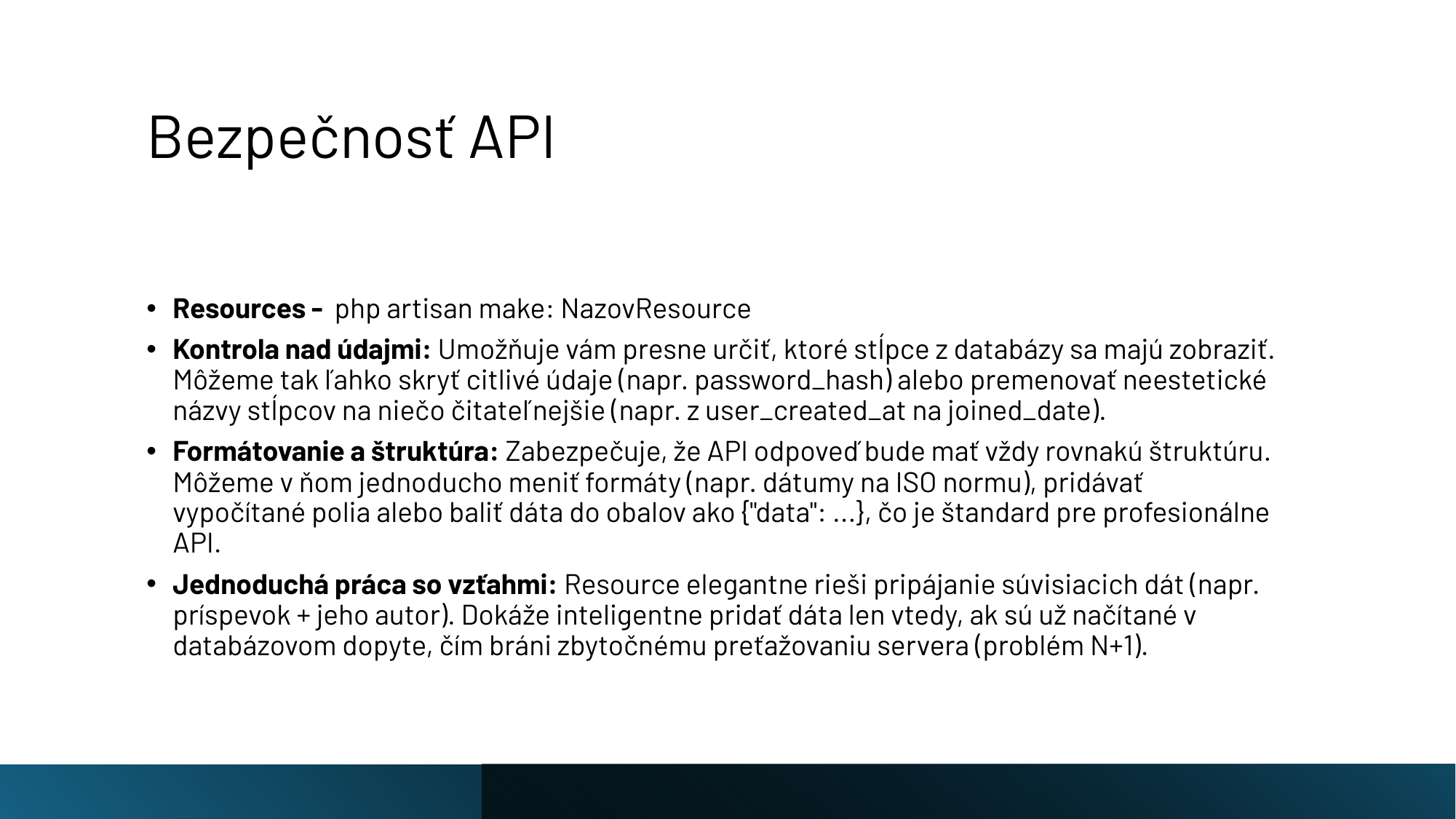

# Bezpečnosť API
Resources -  php artisan make: NazovResource
Kontrola nad údajmi: Umožňuje vám presne určiť, ktoré stĺpce z databázy sa majú zobraziť. Môžeme tak ľahko skryť citlivé údaje (napr. password_hash) alebo premenovať neestetické názvy stĺpcov na niečo čitateľnejšie (napr. z user_created_at na joined_date).
Formátovanie a štruktúra: Zabezpečuje, že API odpoveď bude mať vždy rovnakú štruktúru. Môžeme v ňom jednoducho meniť formáty (napr. dátumy na ISO normu), pridávať vypočítané polia alebo baliť dáta do obalov ako {"data": ...}, čo je štandard pre profesionálne API.
Jednoduchá práca so vzťahmi: Resource elegantne rieši pripájanie súvisiacich dát (napr. príspevok + jeho autor). Dokáže inteligentne pridať dáta len vtedy, ak sú už načítané v databázovom dopyte, čím bráni zbytočnému preťažovaniu servera (problém N+1).